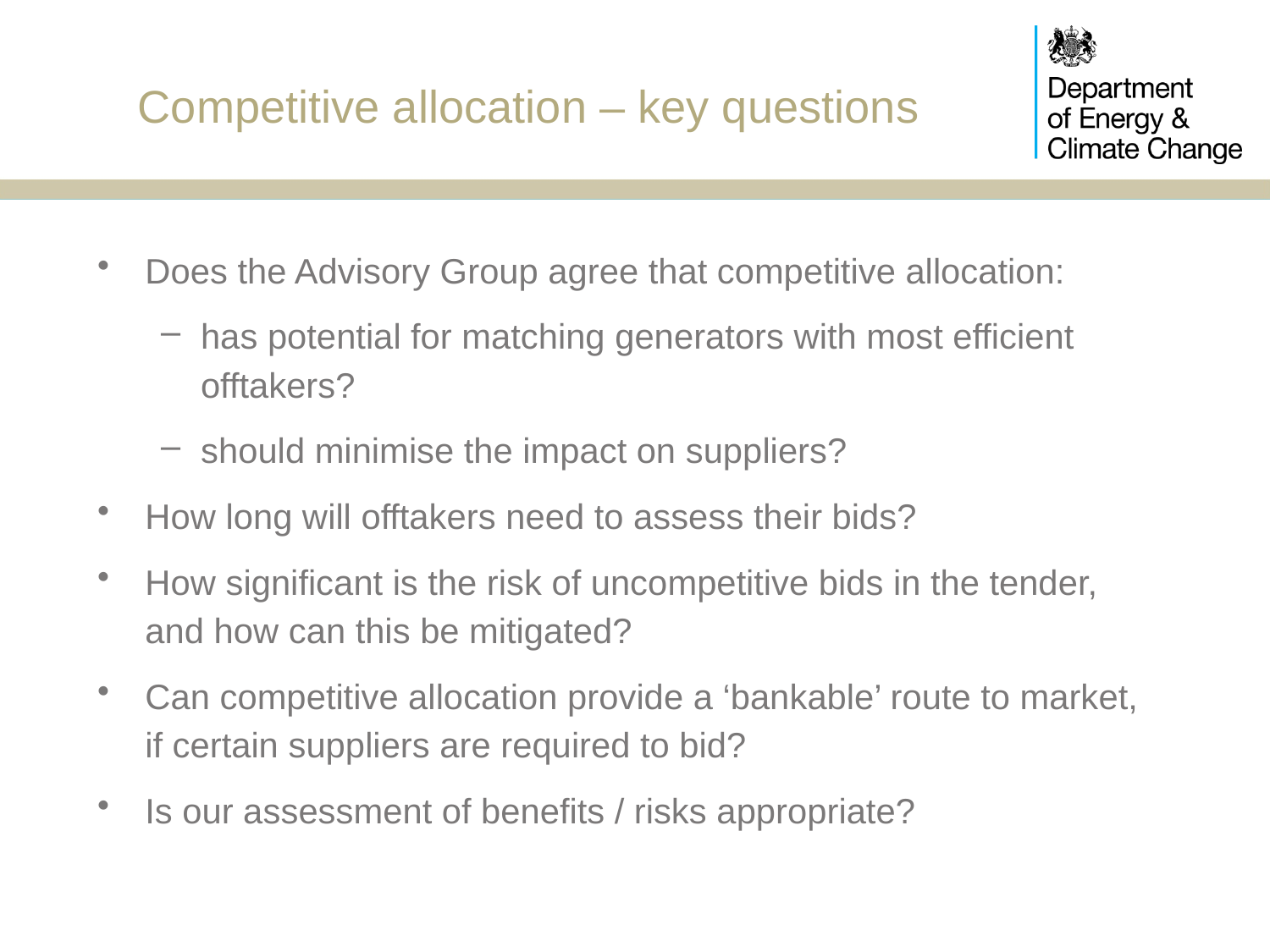

# Competitive allocation – key questions
Does the Advisory Group agree that competitive allocation:
has potential for matching generators with most efficient offtakers?
should minimise the impact on suppliers?
How long will offtakers need to assess their bids?
How significant is the risk of uncompetitive bids in the tender, and how can this be mitigated?
Can competitive allocation provide a ‘bankable’ route to market, if certain suppliers are required to bid?
Is our assessment of benefits / risks appropriate?